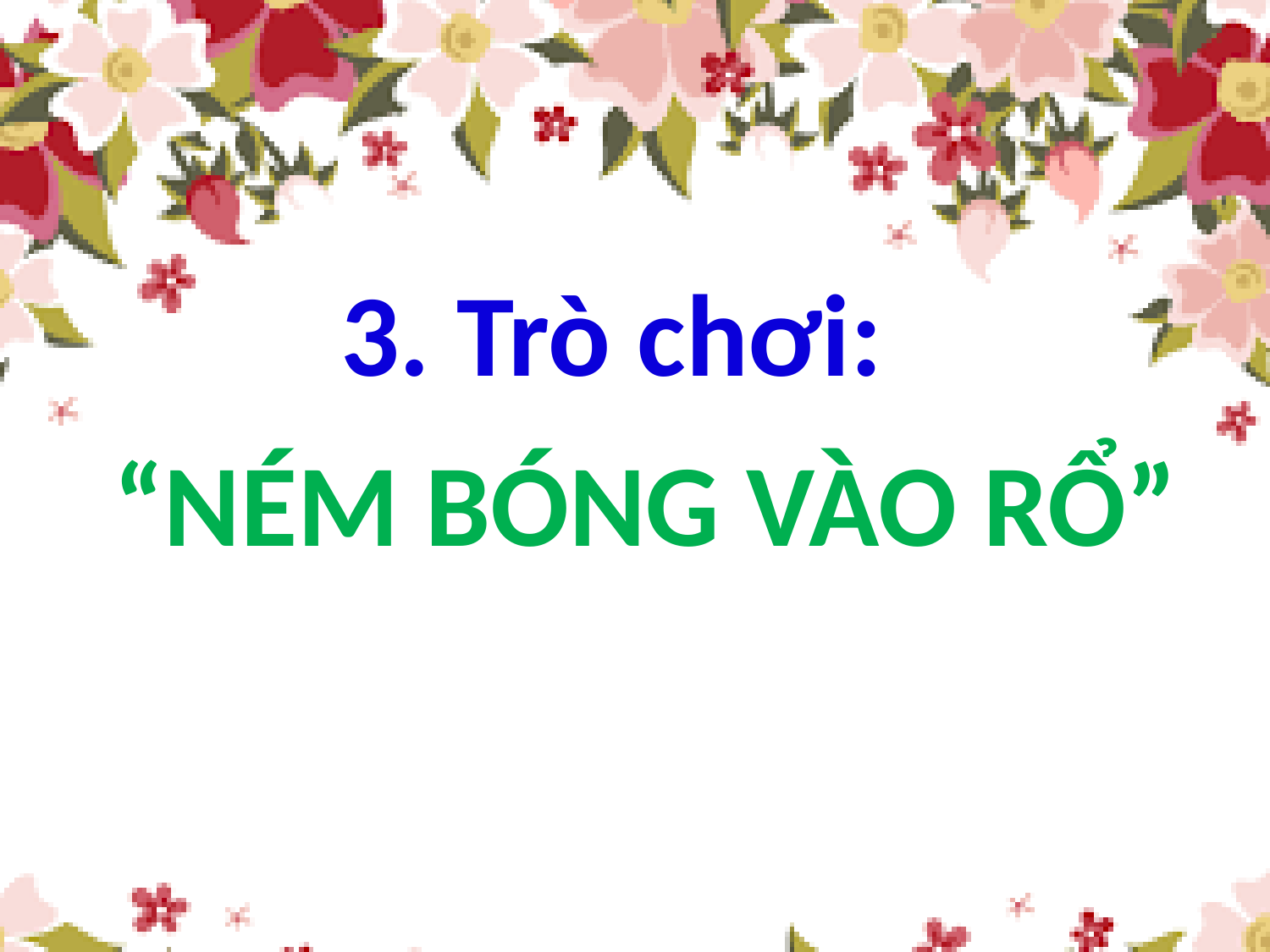

3. Trò chơi:
“Ném bóng vào rổ”